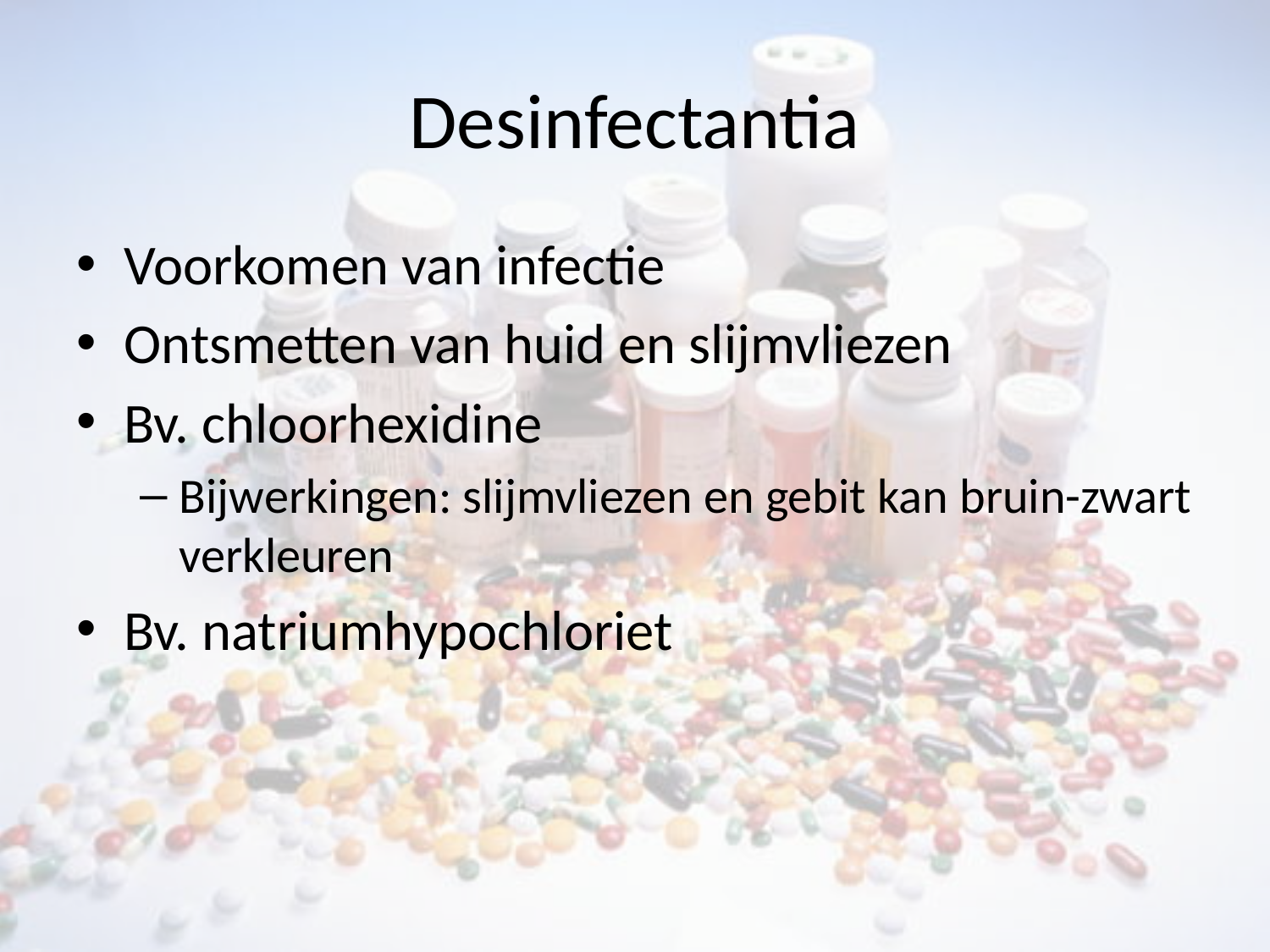

# Desinfectantia
Voorkomen van infectie
Ontsmetten van huid en slijmvliezen
Bv. chloorhexidine
Bijwerkingen: slijmvliezen en gebit kan bruin-zwart verkleuren
Bv. natriumhypochloriet